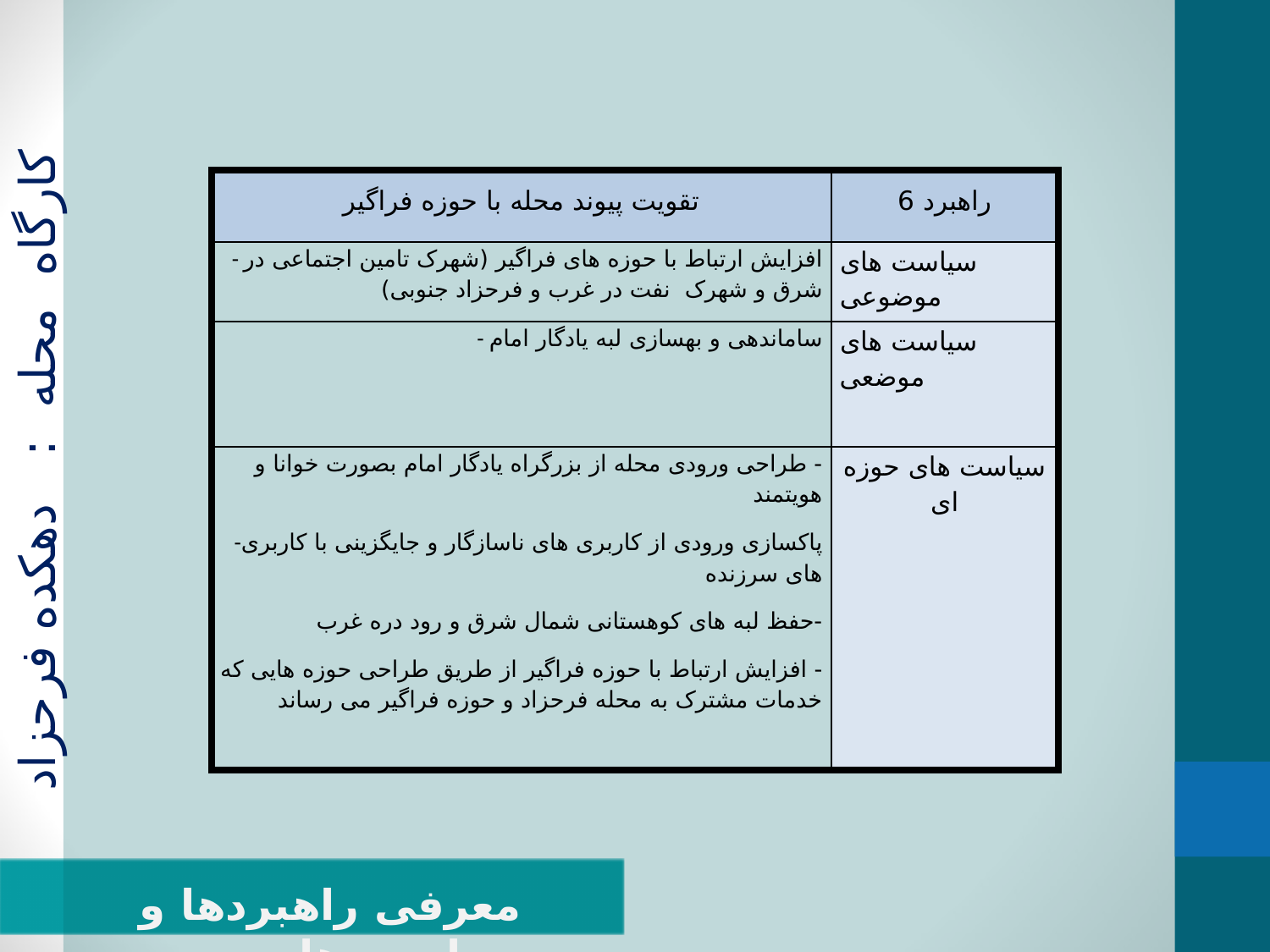

| تقویت پیوند محله با حوزه فراگیر | راهبرد 6 |
| --- | --- |
| - افزایش ارتباط با حوزه های فراگیر (شهرک تامین اجتماعی در شرق و شهرک نفت در غرب و فرحزاد جنوبی) | سیاست های موضوعی |
| - ساماندهی و بهسازی لبه یادگار امام | سیاست های موضعی |
| - طراحی ورودی محله از بزرگراه یادگار امام بصورت خوانا و هویتمند -پاکسازی ورودی از کاربری های ناسازگار و جایگزینی با کاربری های سرزنده -حفظ لبه های کوهستانی شمال شرق و رود دره غرب - افزایش ارتباط با حوزه فراگیر از طریق طراحی حوزه هایی که خدمات مشترک به محله فرحزاد و حوزه فراگیر می رساند | سیاست های حوزه ای |
کارگاه  محله  :   دهکده فرحزاد

معرفی راهبردها و سیاست ها